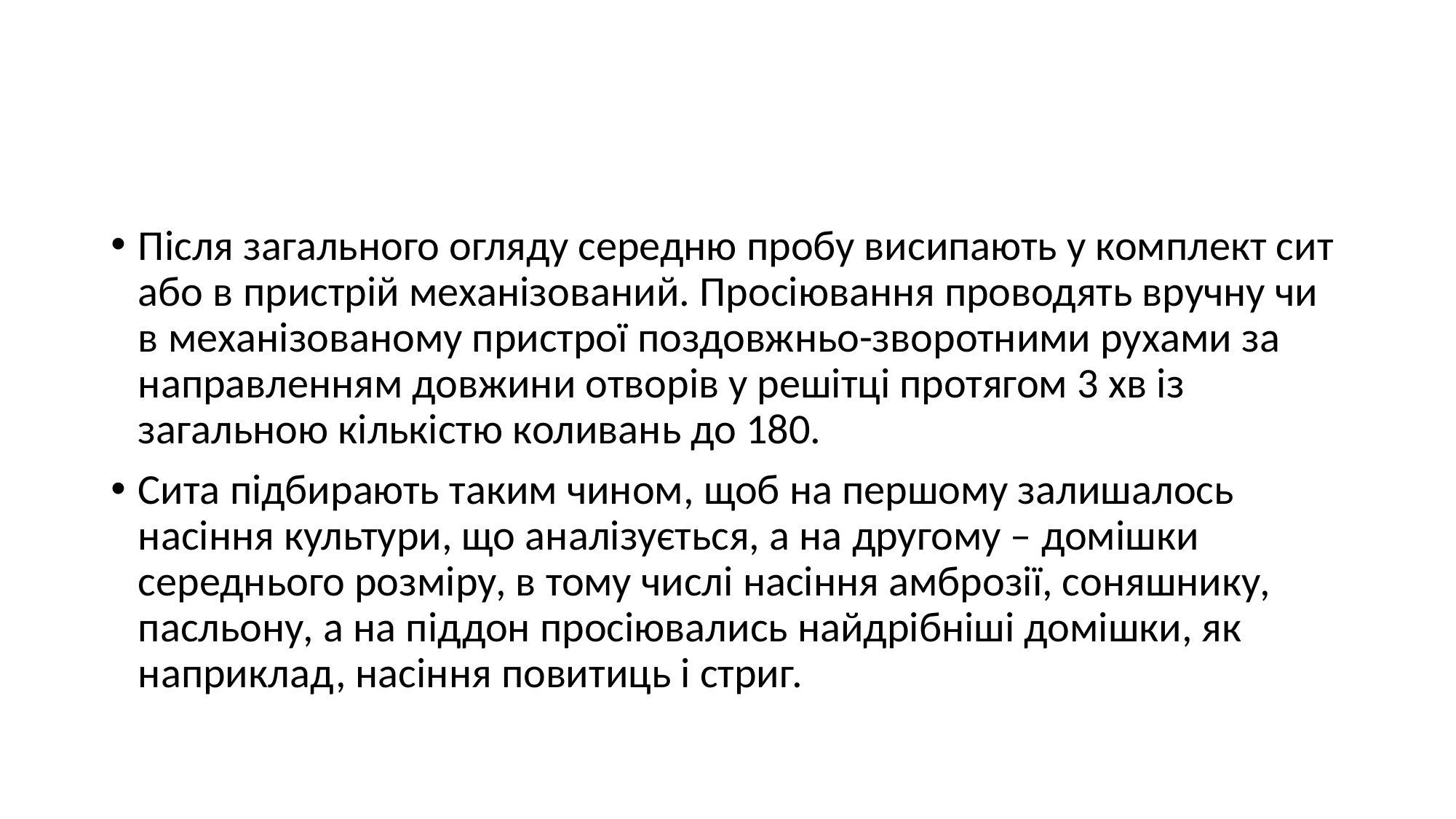

#
Після загального огляду середню пробу висипають у комплект сит або в пристрій механізований. Просіювання проводять вручну чи в механізованому пристрої поздовжньо-зворотними рухами за направленням довжини отворів у решітці протягом 3 хв із загальною кількістю коливань до 180.
Сита підбирають таким чином, щоб на першому залишалось насіння культури, що аналізується, а на другому – домішки середнього розміру, в тому числі насіння амброзії, соняшнику, пасльону, а на піддон просіювались найдрібніші домішки, як наприклад, насіння повитиць і стриг.